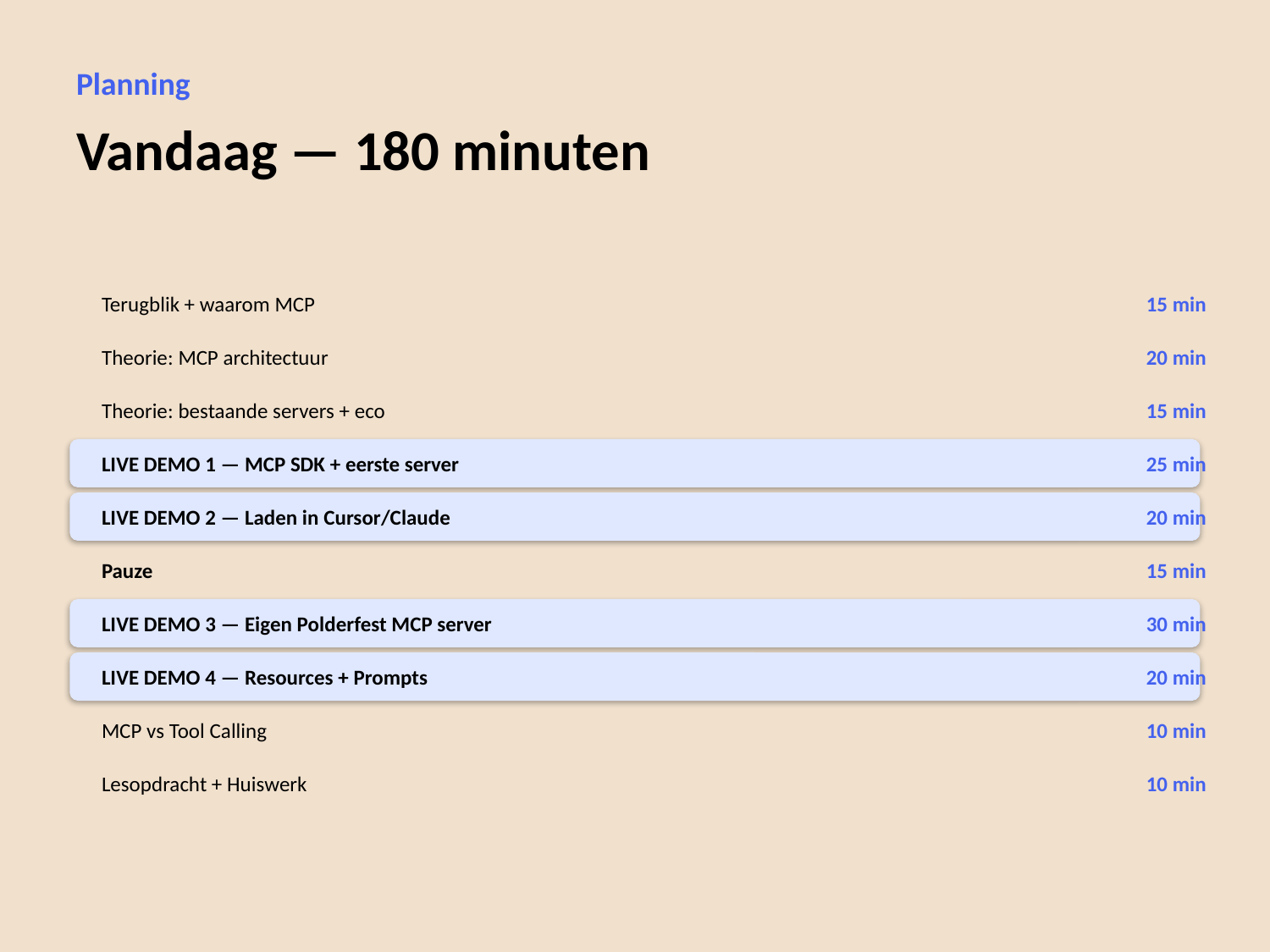

Planning
Vandaag — 180 minuten
Terugblik + waarom MCP
15 min
Theorie: MCP architectuur
20 min
Theorie: bestaande servers + eco
15 min

LIVE DEMO 1 — MCP SDK + eerste server
25 min

LIVE DEMO 2 — Laden in Cursor/Claude
20 min
Pauze
15 min

LIVE DEMO 3 — Eigen Polderfest MCP server
30 min

LIVE DEMO 4 — Resources + Prompts
20 min
MCP vs Tool Calling
10 min
Lesopdracht + Huiswerk
10 min